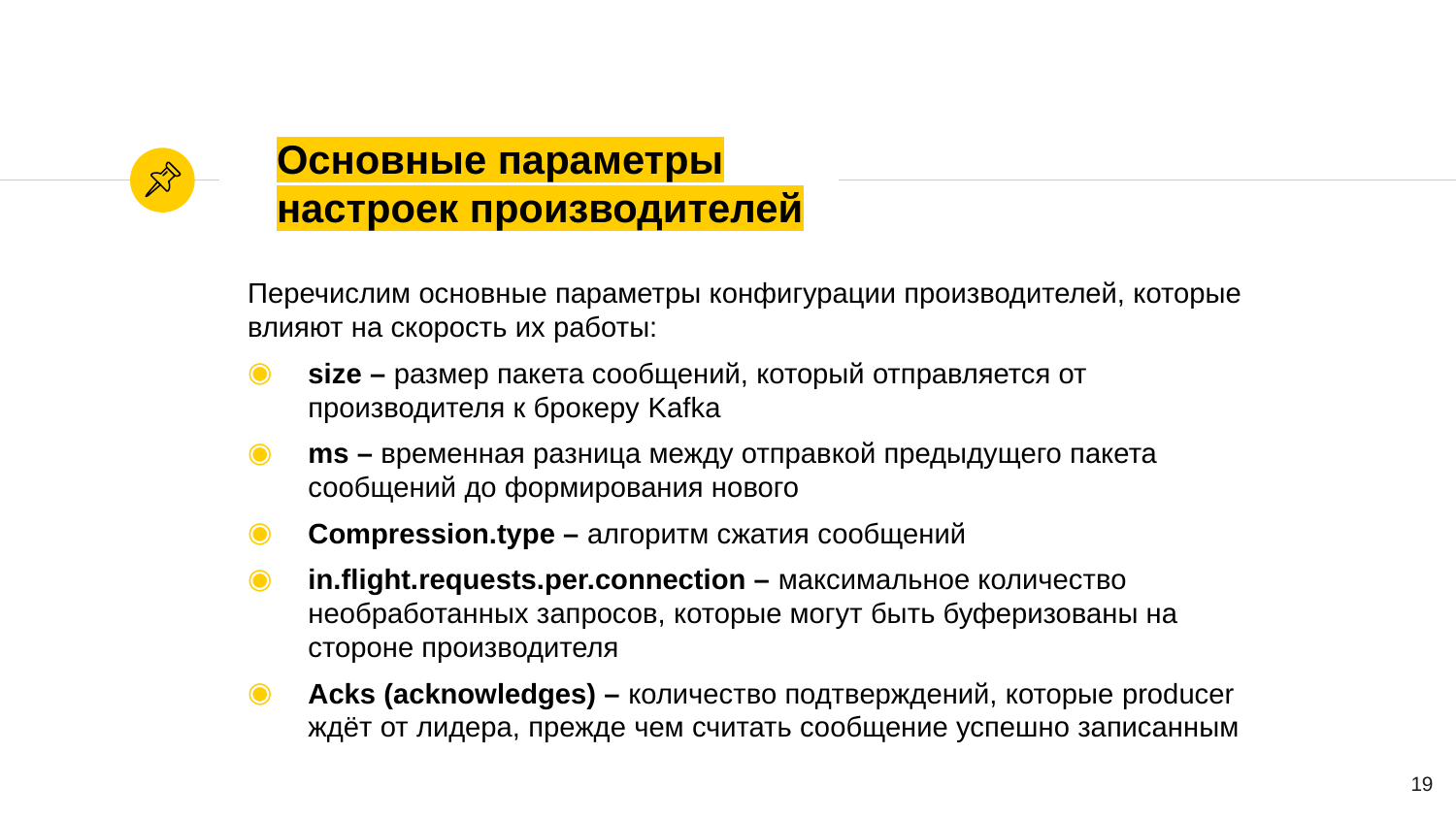

# Основные параметры настроек производителей

Перечислим основные параметры конфигурации производителей, которые влияют на скорость их работы:
size – размер пакета сообщений, который отправляется от производителя к брокеру Kafka
ms – временная разница между отправкой предыдущего пакета сообщений до формирования нового
Compression.type – алгоритм сжатия сообщений
in.flight.requests.per.connection – максимальное количество необработанных запросов, которые могут быть буферизованы на стороне производителя
Acks (acknowledges) – количество подтверждений, которые producer ждёт от лидера, прежде чем считать сообщение успешно записанным
19